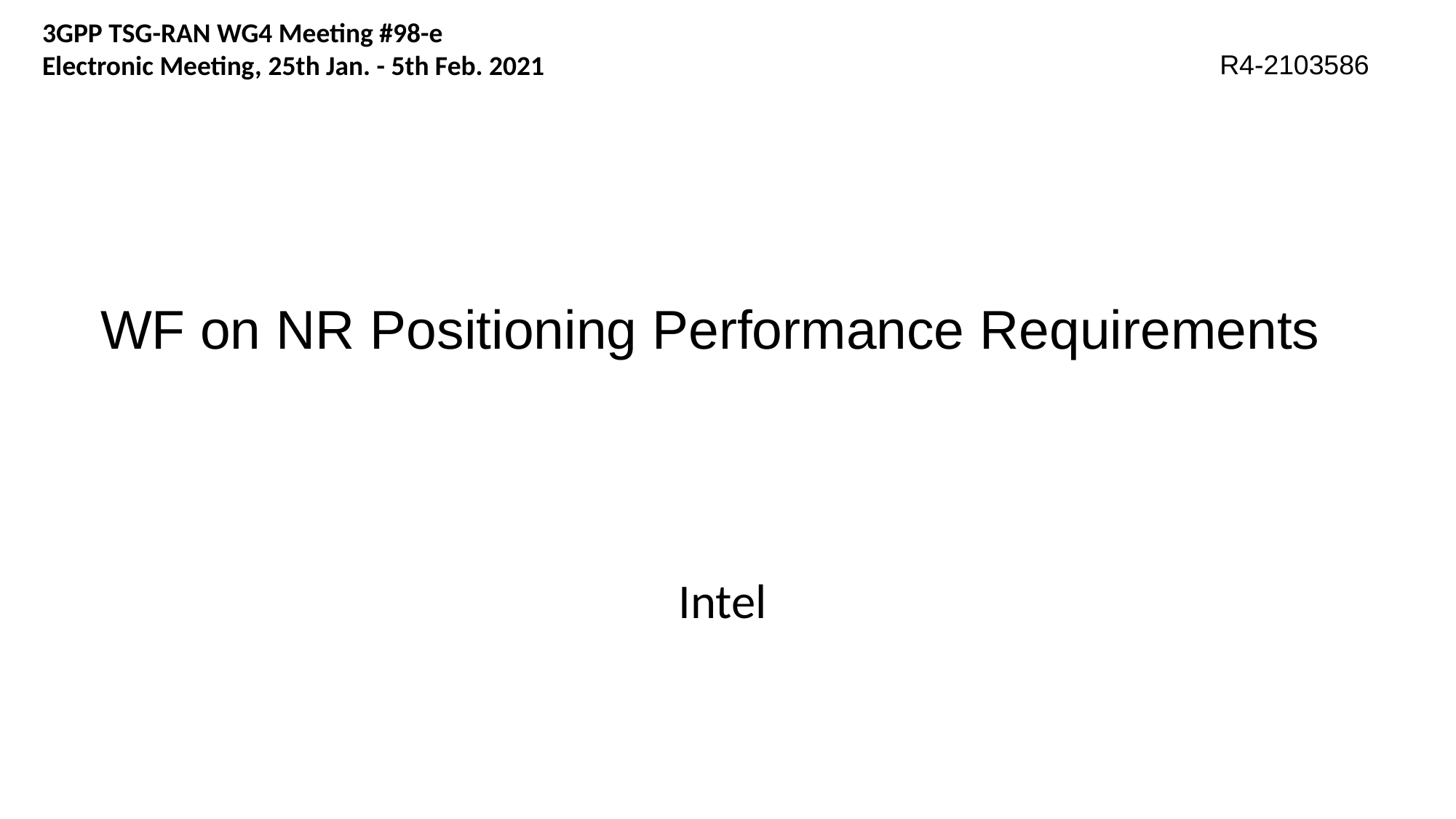

# 3GPP TSG-RAN WG4 Meeting #98-e Electronic Meeting, 25th Jan. - 5th Feb. 2021
R4-2103586
WF on NR Positioning Performance Requirements
Intel